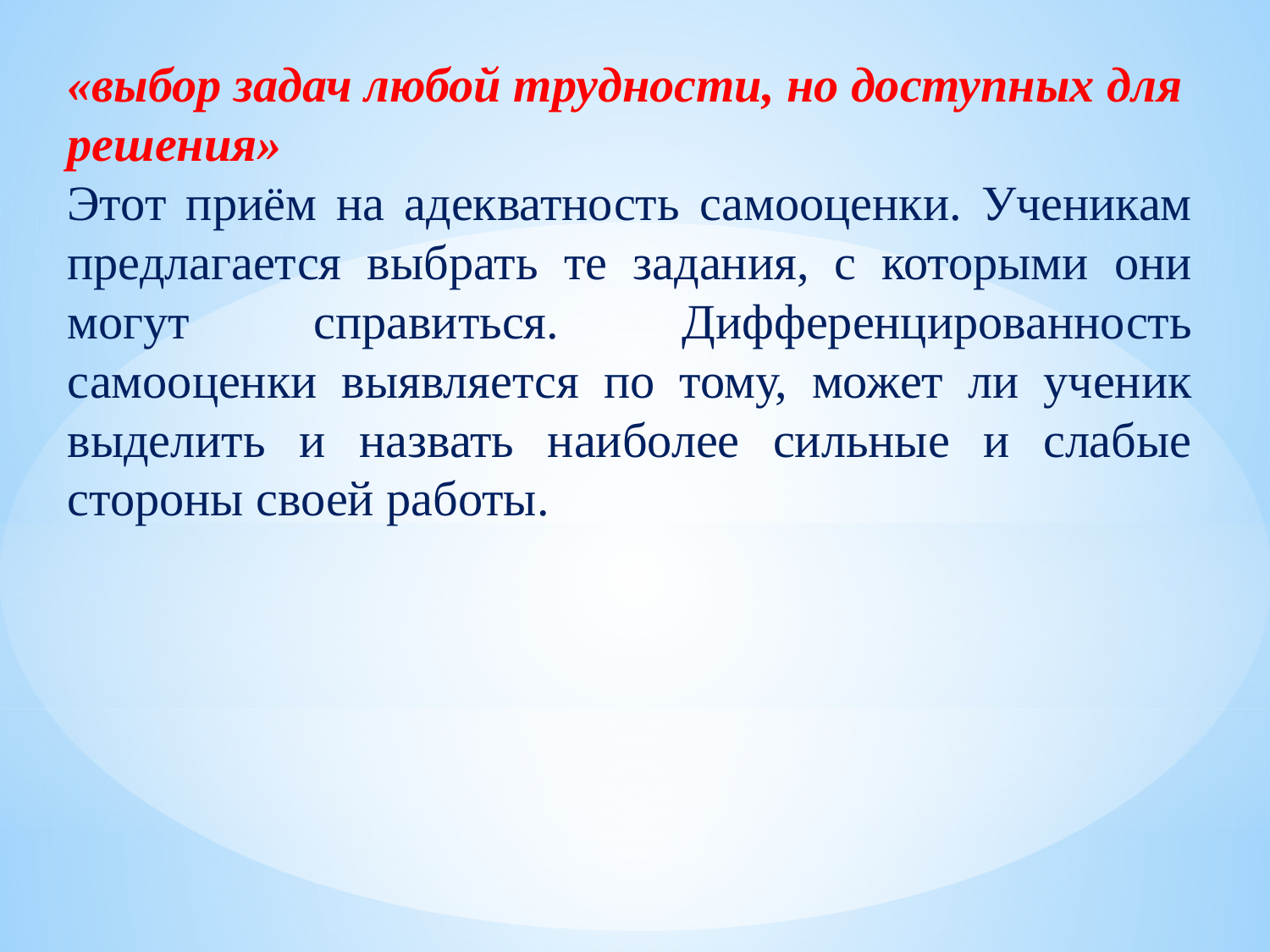

«выбор задач любой трудности, но доступных для решения»
Этот приём на адекватность самооценки. Ученикам предлагается выбрать те задания, с которыми они могут справиться. Дифференцированность самооценки выявляется по тому, может ли ученик выделить и назвать наиболее сильные и слабые стороны своей работы.